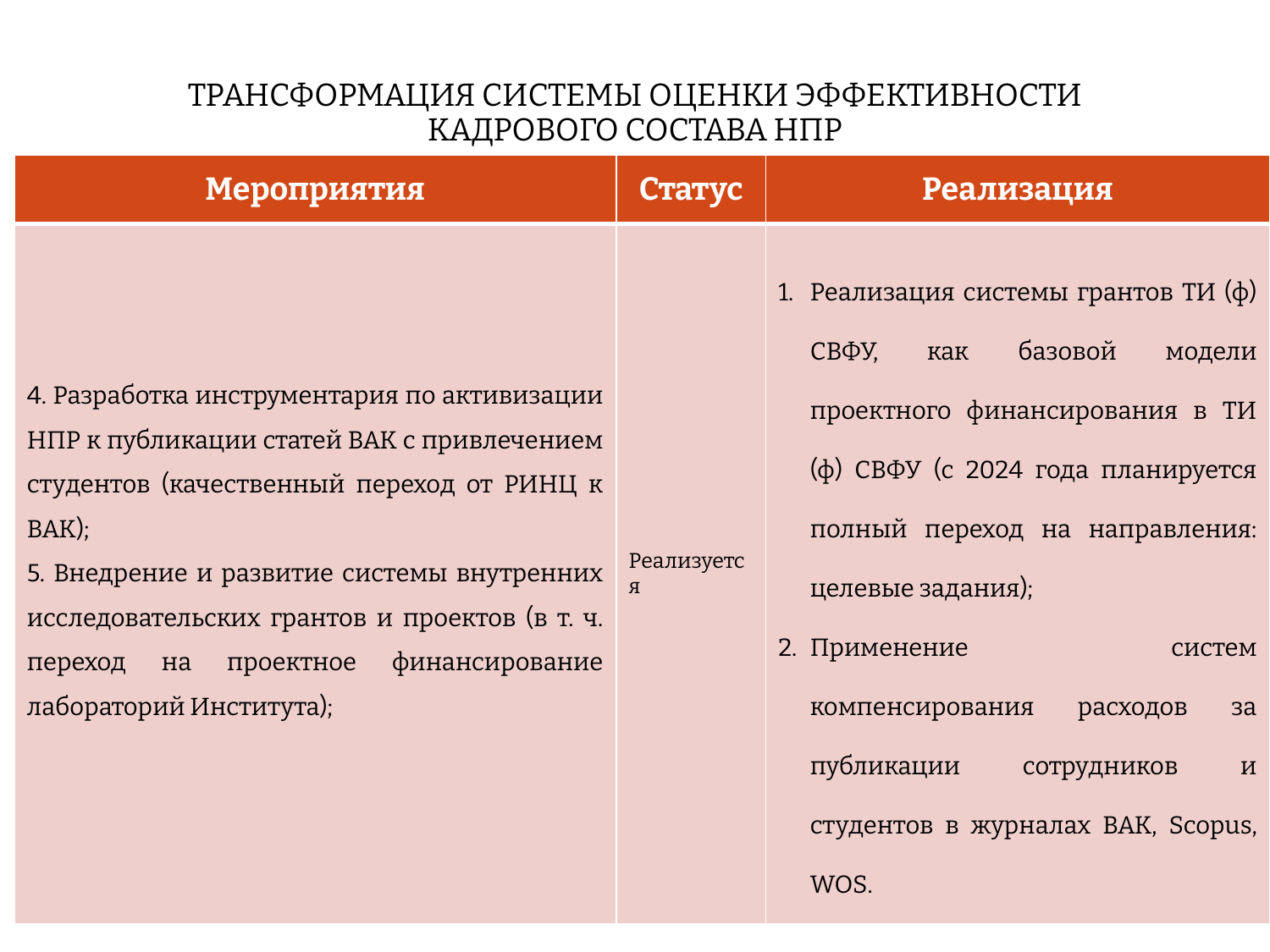

# Трансформация системы оценки эффективности кадрового состава НПР
| Мероприятия | Статус | Реализация |
| --- | --- | --- |
| 4. Разработка инструментария по активизации НПР к публикации статей ВАК с привлечением студентов (качественный переход от РИНЦ к ВАК); 5. Внедрение и развитие системы внутренних исследовательских грантов и проектов (в т. ч. переход на проектное финансирование лабораторий Института); | Реализуется | Реализация системы грантов ТИ (ф) СВФУ, как базовой модели проектного финансирования в ТИ (ф) СВФУ (с 2024 года планируется полный переход на направления: целевые задания); Применение систем компенсирования расходов за публикации сотрудников и студентов в журналах ВАК, Scopus, WOS. |